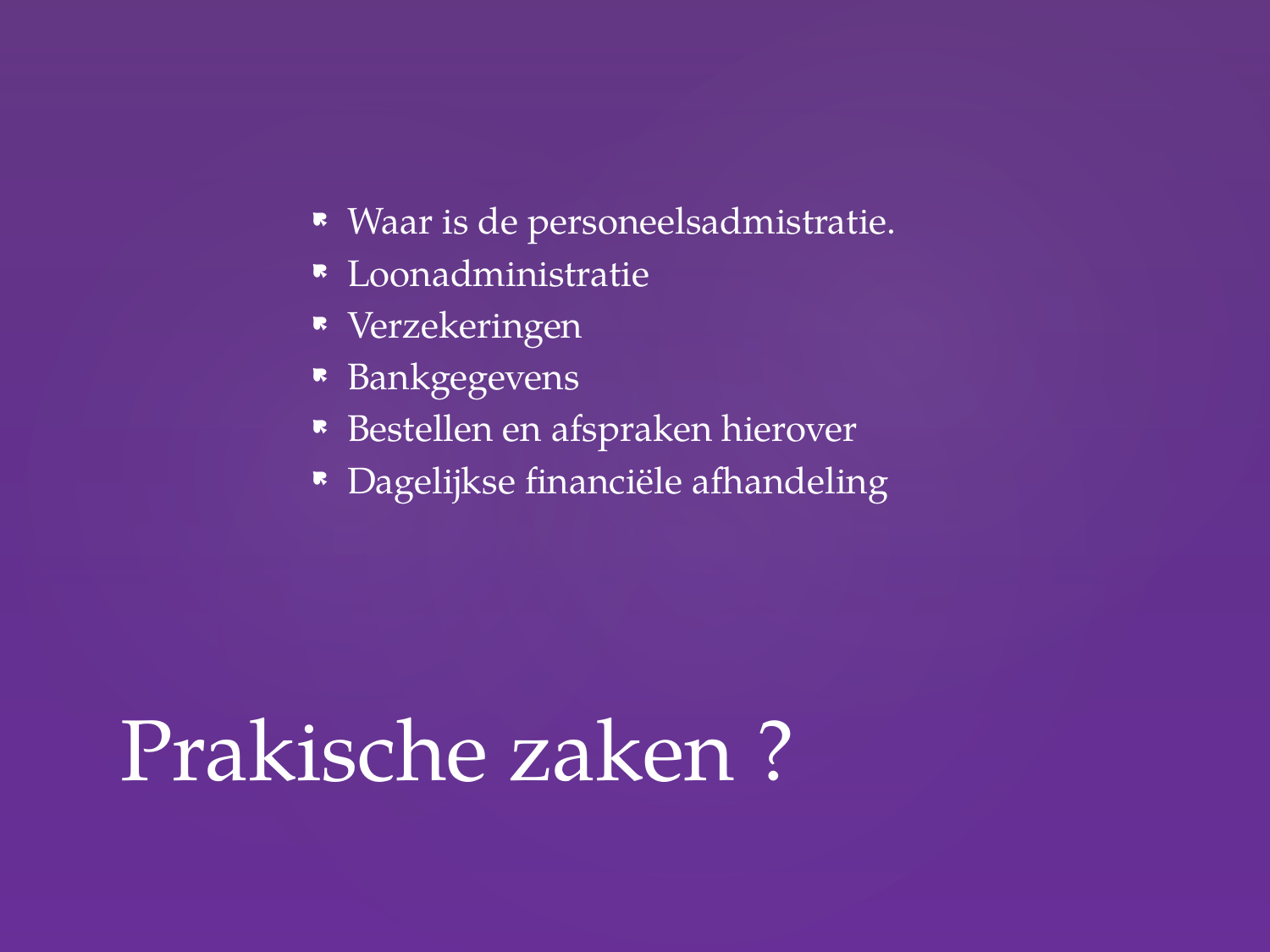

Waar is de personeelsadmistratie.
Loonadministratie
Verzekeringen
Bankgegevens
Bestellen en afspraken hierover
Dagelijkse financiële afhandeling
# Prakische zaken ?